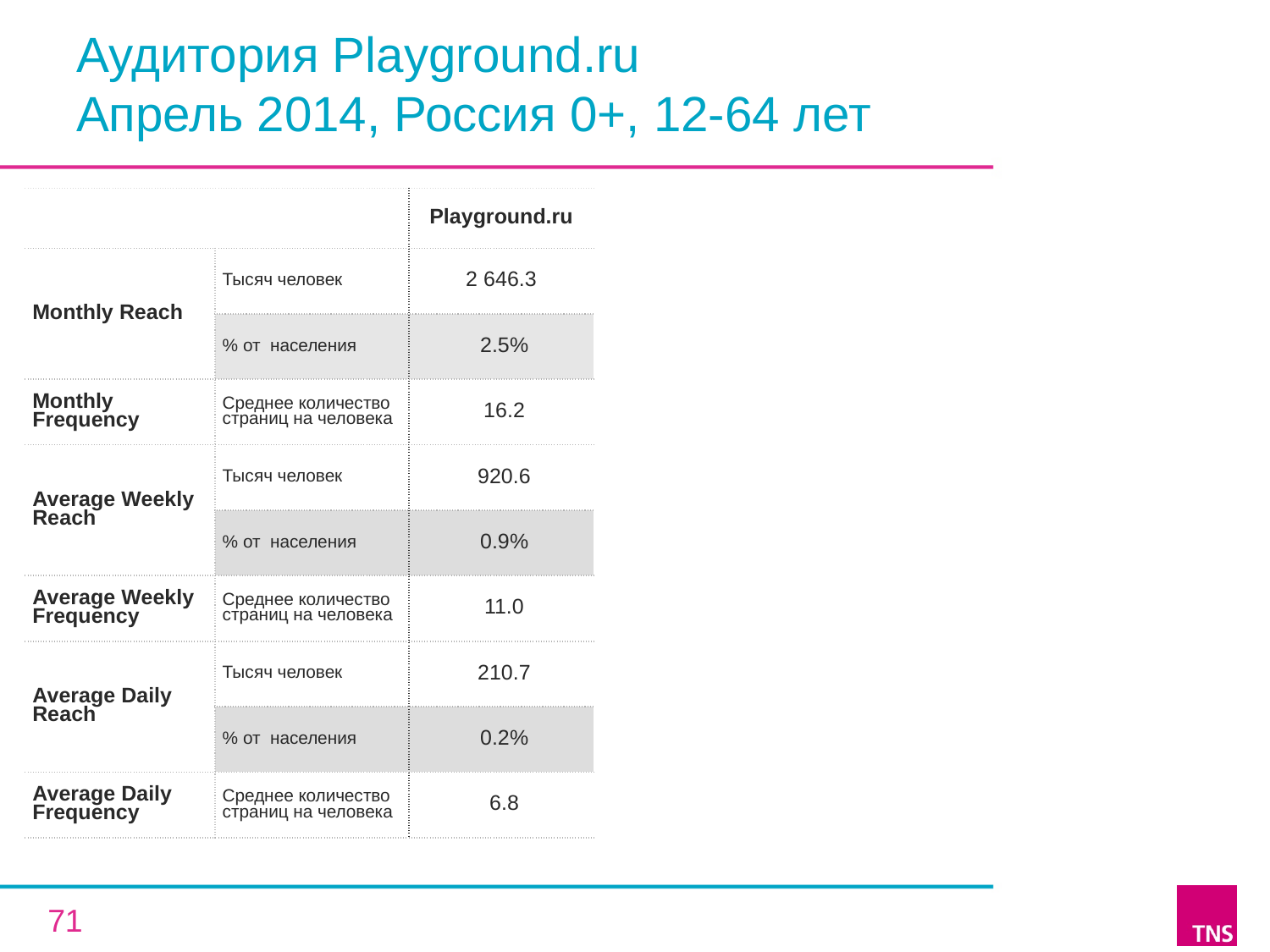

# Аудитория Playground.ru Апрель 2014, Россия 0+, 12-64 лет
|  |  | Playground.ru |
| --- | --- | --- |
| Monthly Reach | Тысяч человек | 2 646.3 |
|  | % от населения | 2.5% |
| Monthly Frequency | Среднее количество страниц на человека | 16.2 |
| Average Weekly Reach | Тысяч человек | 920.6 |
|  | % от населения | 0.9% |
| Average Weekly Frequency | Среднее количество страниц на человека | 11.0 |
| Average Daily Reach | Тысяч человек | 210.7 |
|  | % от населения | 0.2% |
| Average Daily Frequency | Среднее количество страниц на человека | 6.8 |

71